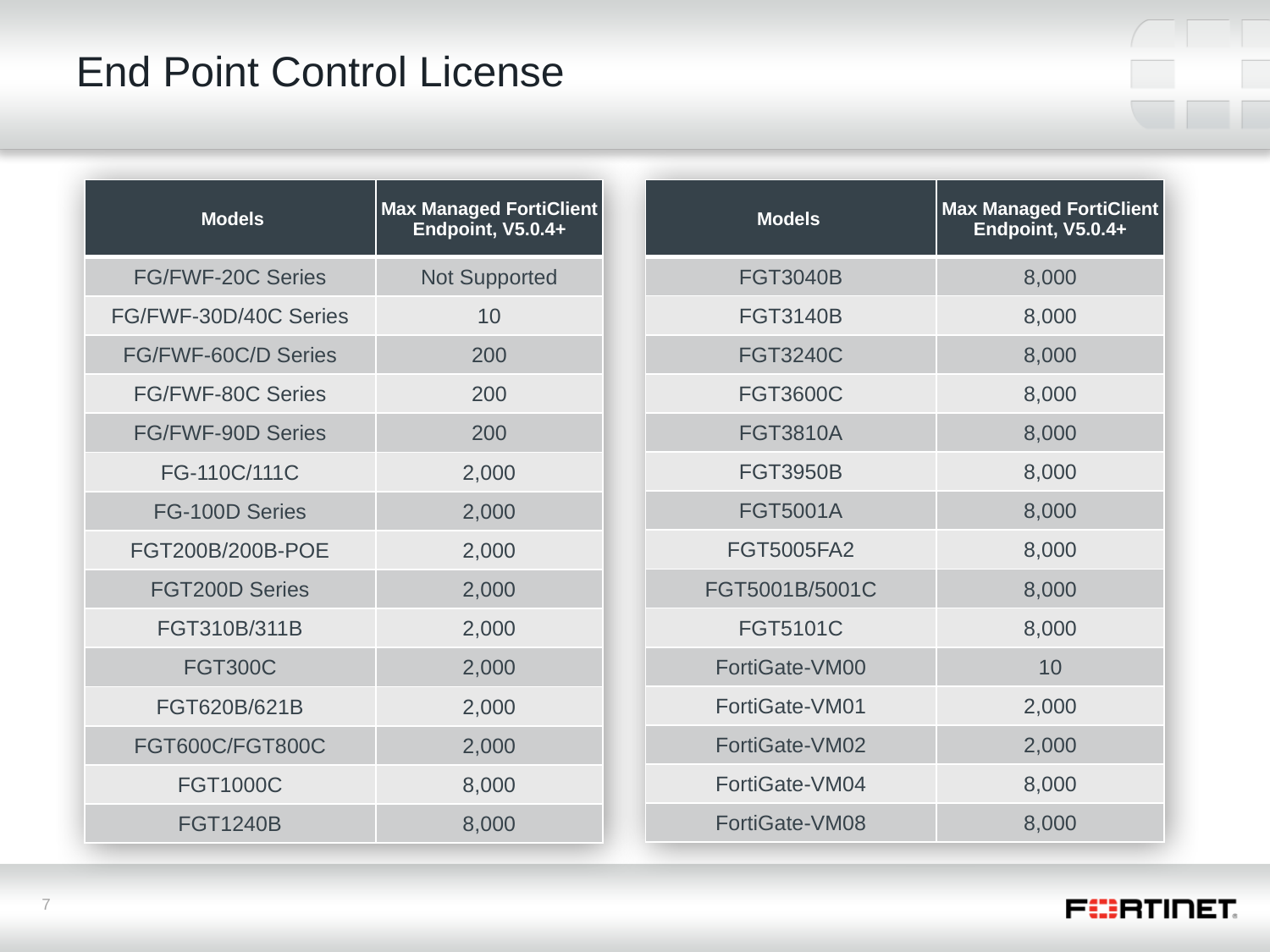

# End Point Control License
| Models | Max Managed FortiClient Endpoint, V5.0.4+ |
| --- | --- |
| FG/FWF-20C Series | Not Supported |
| FG/FWF-30D/40C Series | 10 |
| FG/FWF-60C/D Series | 200 |
| FG/FWF-80C Series | 200 |
| FG/FWF-90D Series | 200 |
| FG-110C/111C | 2,000 |
| FG-100D Series | 2,000 |
| FGT200B/200B-POE | 2,000 |
| FGT200D Series | 2,000 |
| FGT310B/311B | 2,000 |
| FGT300C | 2,000 |
| FGT620B/621B | 2,000 |
| FGT600C/FGT800C | 2,000 |
| FGT1000C | 8,000 |
| FGT1240B | 8,000 |
| Models | Max Managed FortiClient Endpoint, V5.0.4+ |
| --- | --- |
| FGT3040B | 8,000 |
| FGT3140B | 8,000 |
| FGT3240C | 8,000 |
| FGT3600C | 8,000 |
| FGT3810A | 8,000 |
| FGT3950B | 8,000 |
| FGT5001A | 8,000 |
| FGT5005FA2 | 8,000 |
| FGT5001B/5001C | 8,000 |
| FGT5101C | 8,000 |
| FortiGate-VM00 | 10 |
| FortiGate-VM01 | 2,000 |
| FortiGate-VM02 | 2,000 |
| FortiGate-VM04 | 8,000 |
| FortiGate-VM08 | 8,000 |